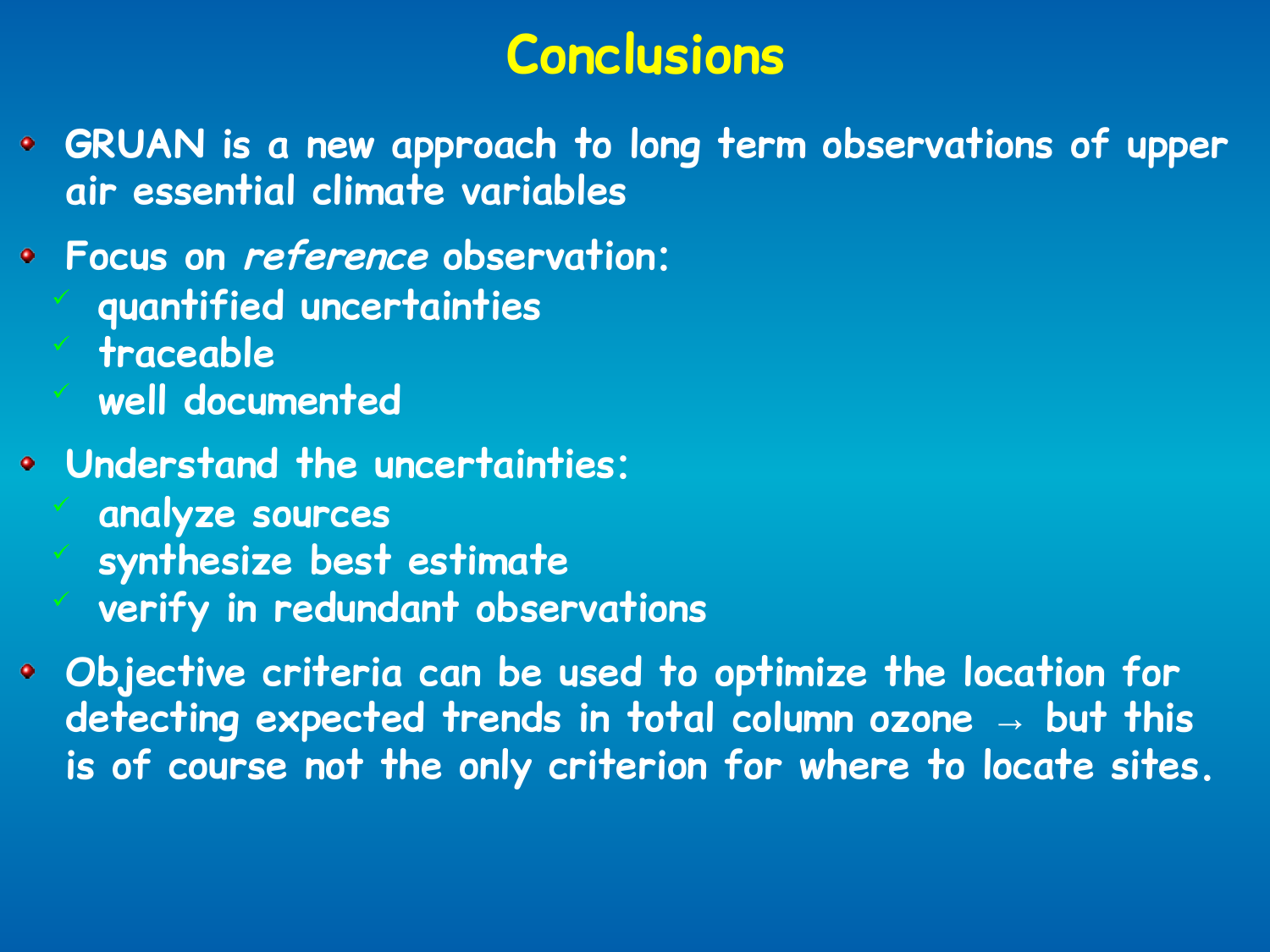

Conclusions
GRUAN is a new approach to long term observations of upper air essential climate variables
Focus on reference observation:
 quantified uncertainties
 traceable
 well documented
Understand the uncertainties:
 analyze sources
 synthesize best estimate
 verify in redundant observations
Objective criteria can be used to optimize the location for detecting expected trends in total column ozone → but this is of course not the only criterion for where to locate sites.